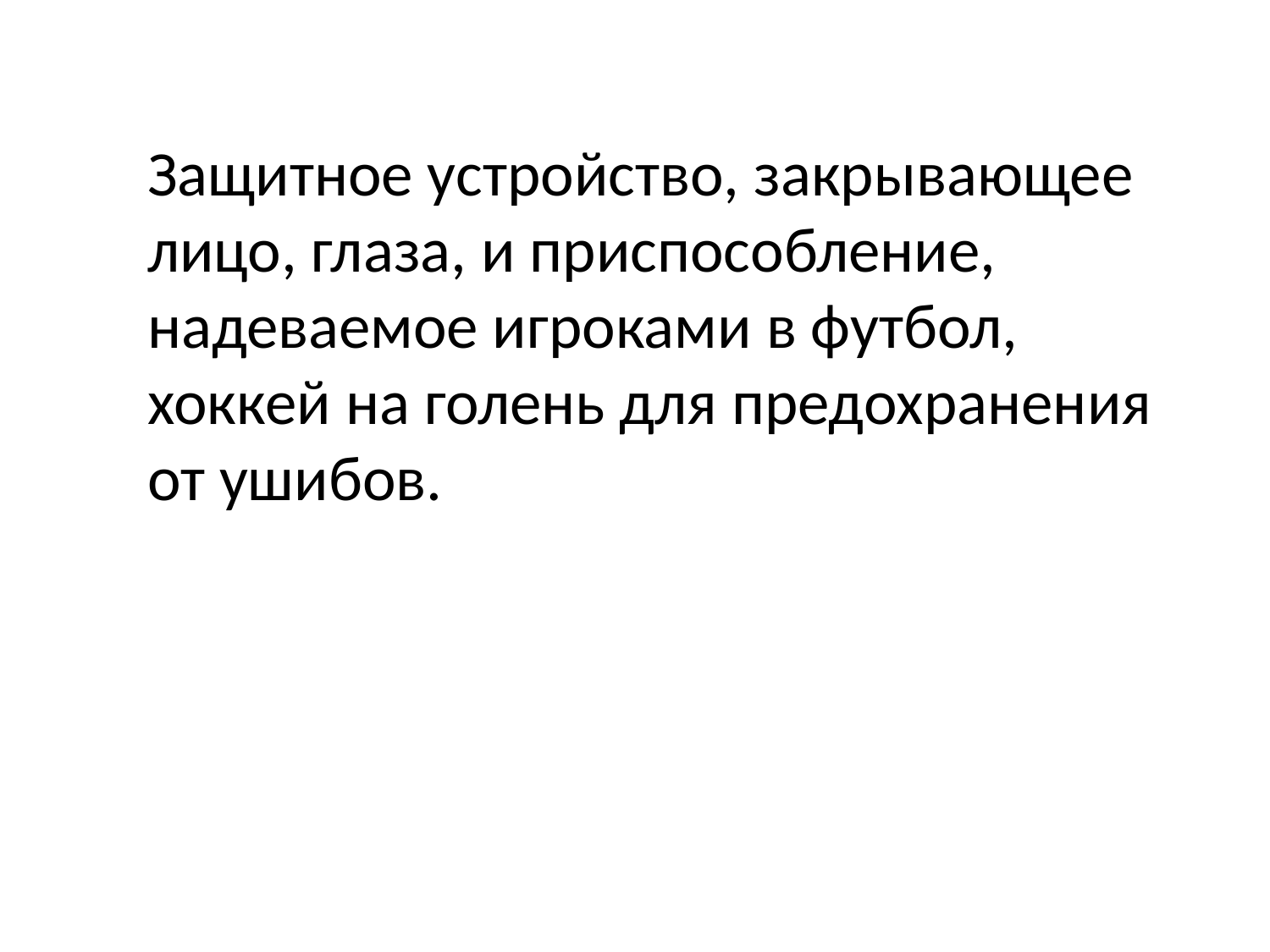

Защитное устройство, закрывающее лицо, глаза, и приспособление, надеваемое игроками в футбол, хоккей на голень для предохранения от ушибов.